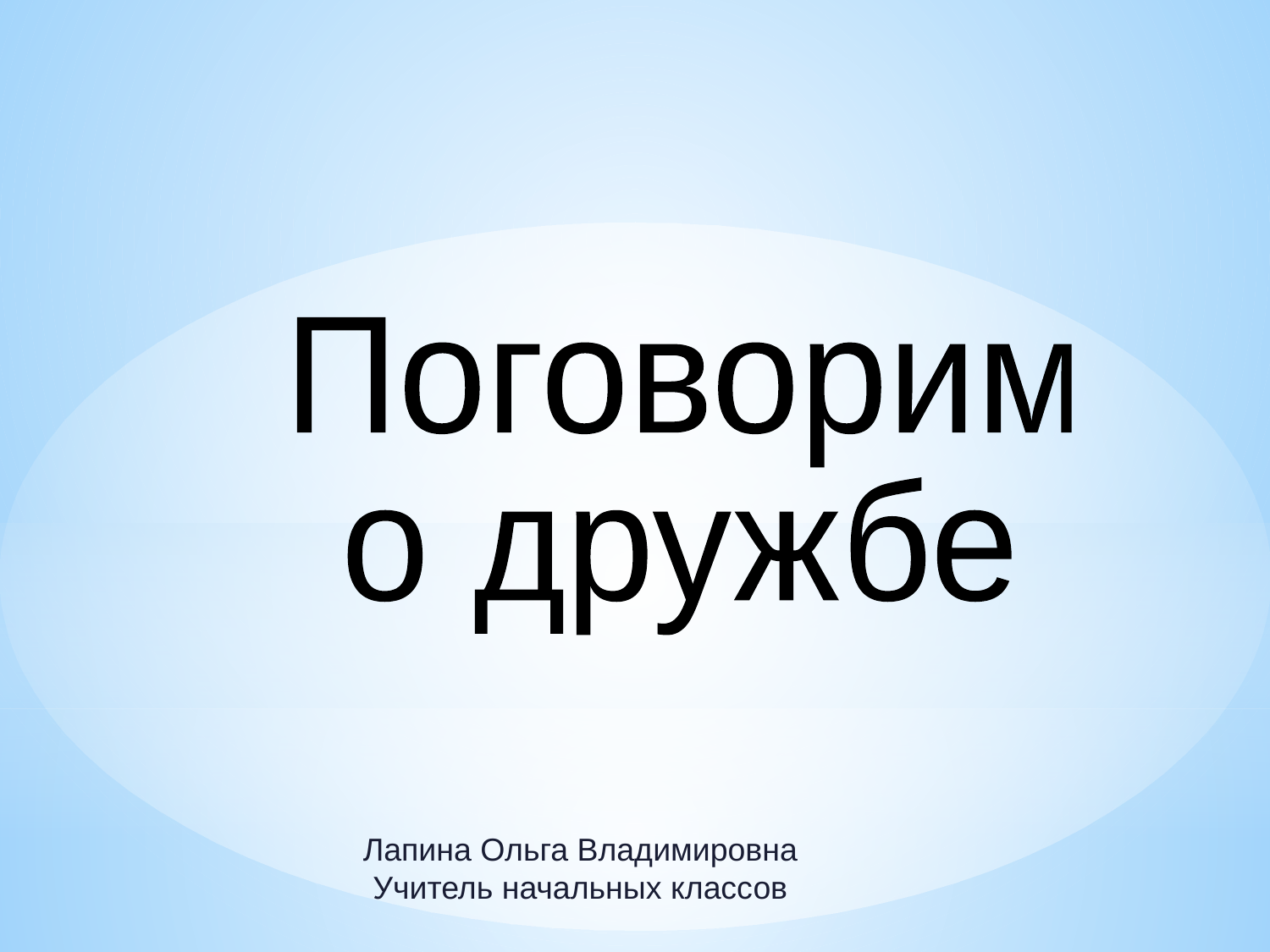

Поговорим
о дружбе
Лапина Ольга Владимировна
Учитель начальных классов